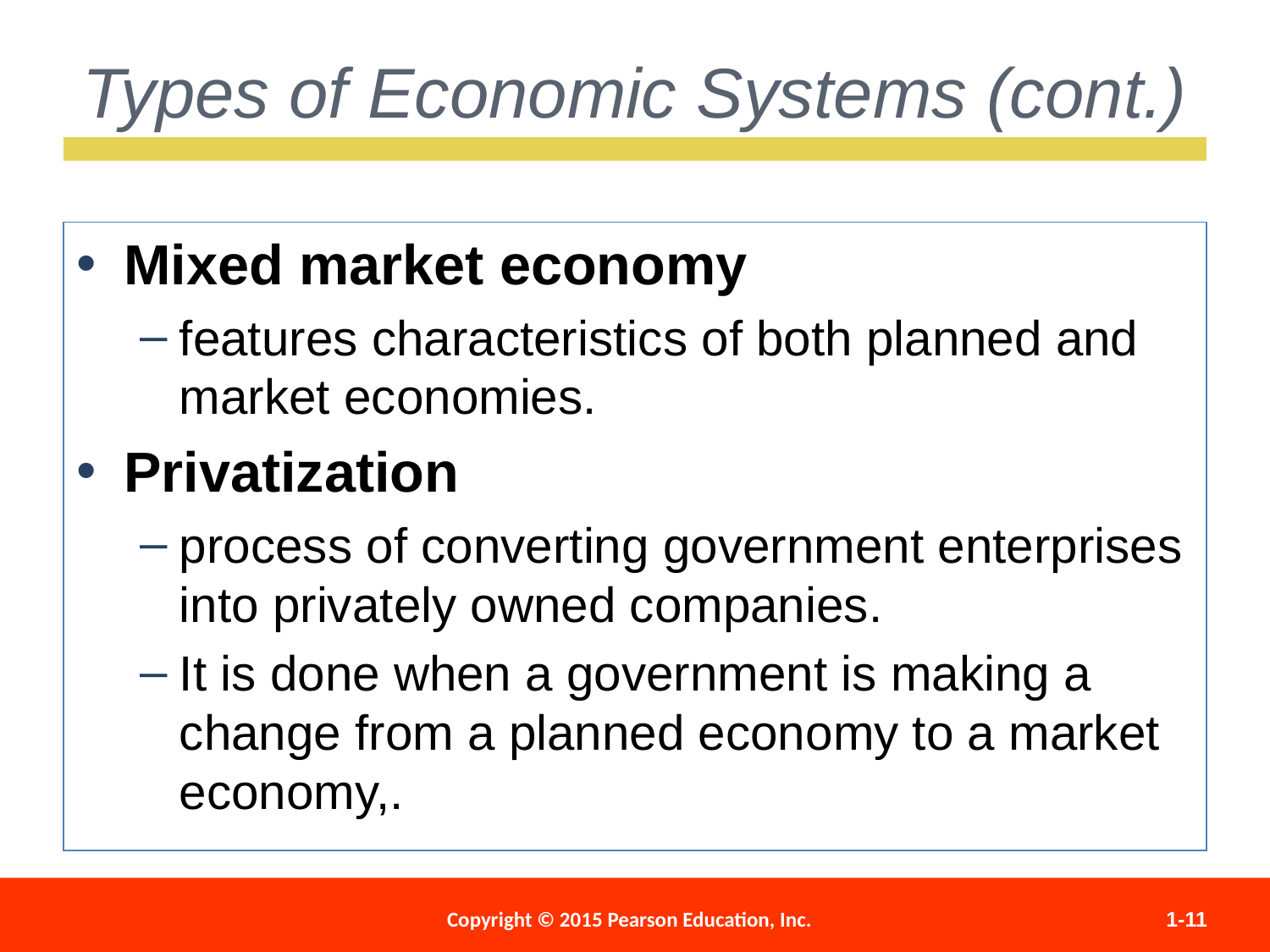

Mixed market economy
features characteristics of both planned and market economies.
Privatization
process of converting government enterprises into privately owned companies.
It is done when a government is making a change from a planned economy to a market economy,.

Types of Economic Systems (cont.)